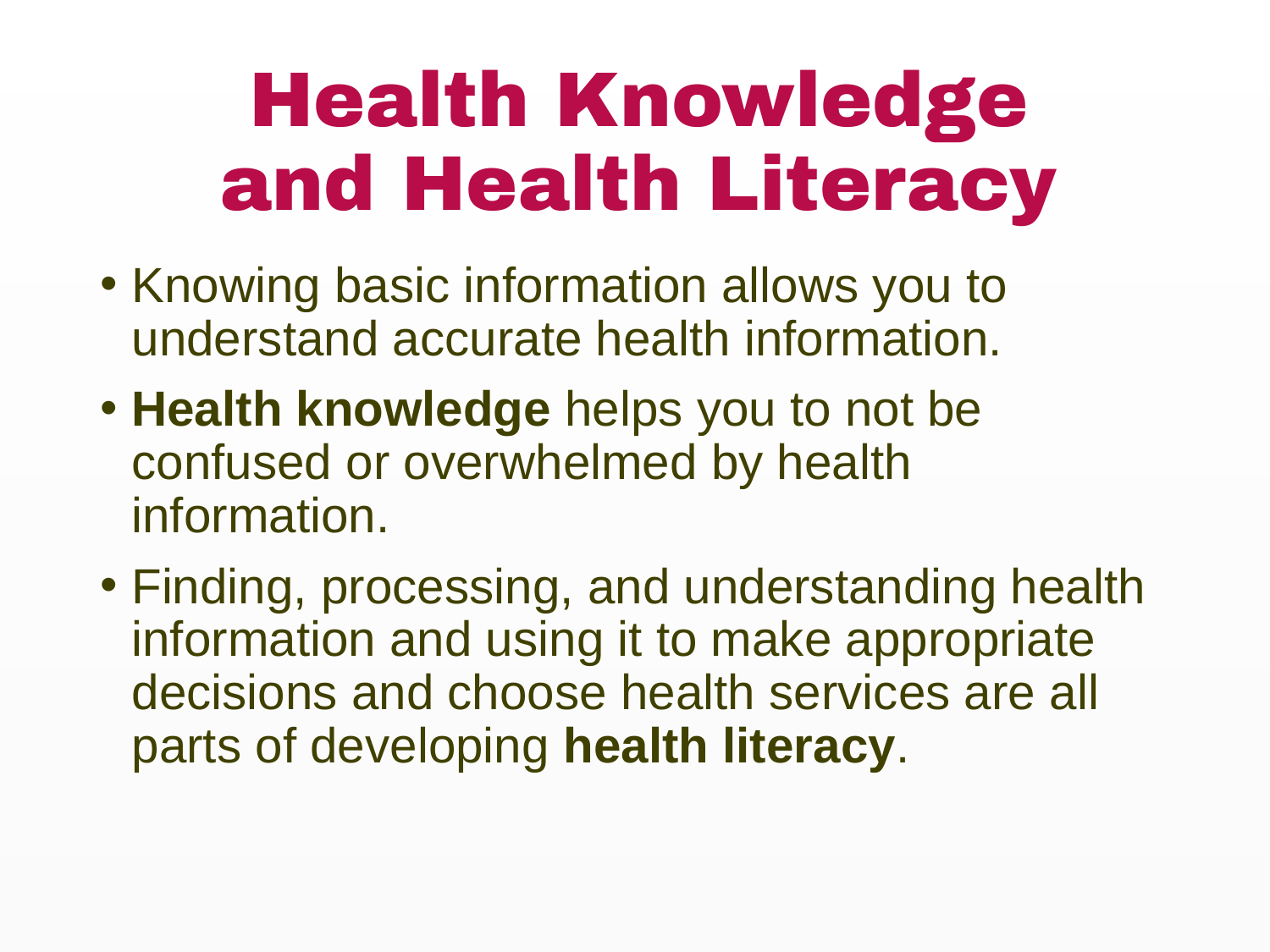

# Health Knowledge and Health Literacy
Knowing basic information allows you to understand accurate health information.
Health knowledge helps you to not be confused or overwhelmed by health information.
Finding, processing, and understanding health information and using it to make appropriate decisions and choose health services are all parts of developing health literacy.